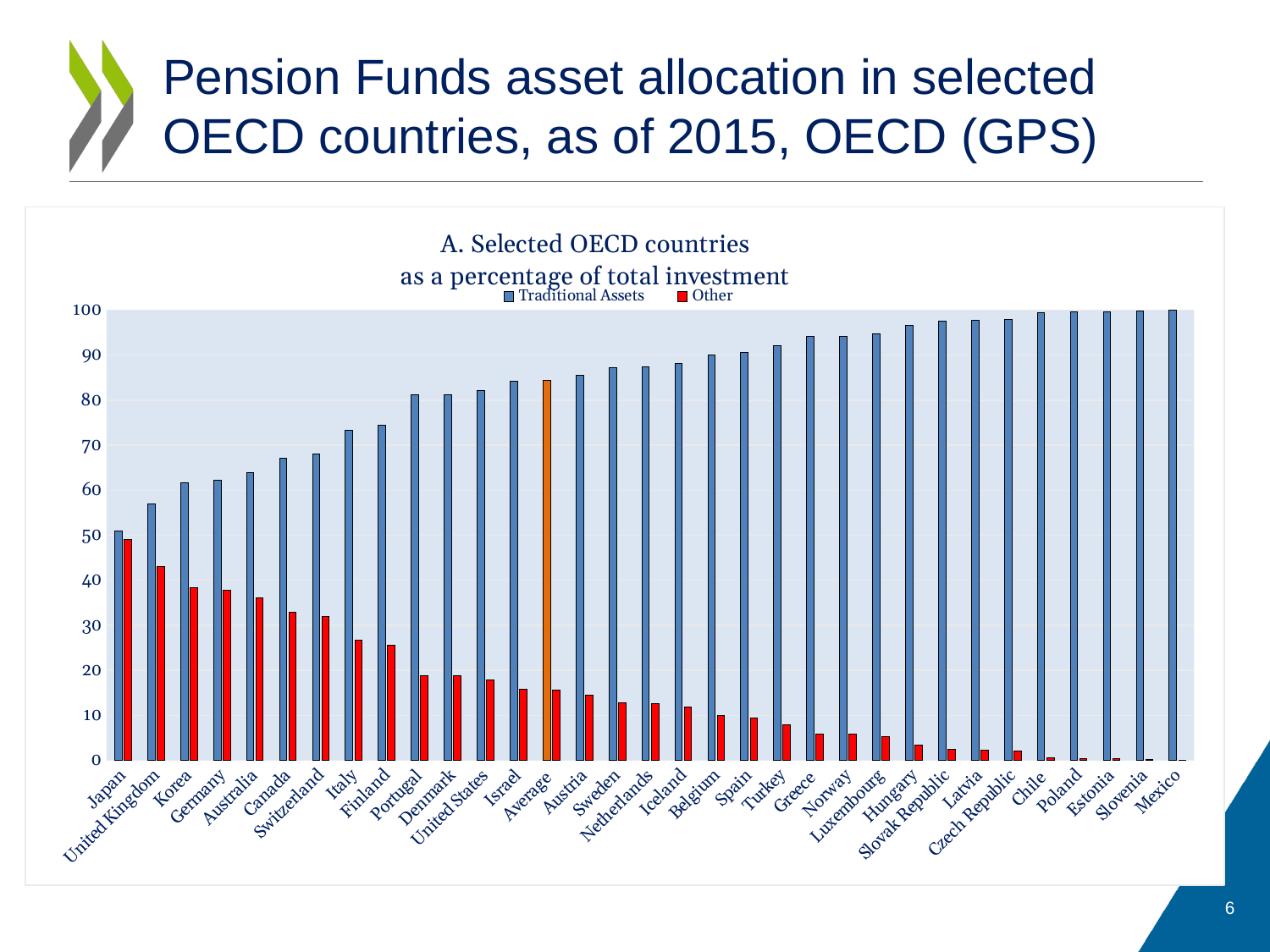

# Pension Funds asset allocation in selected OECD countries, as of 2015, OECD (GPS)

[unsupported chart]

6